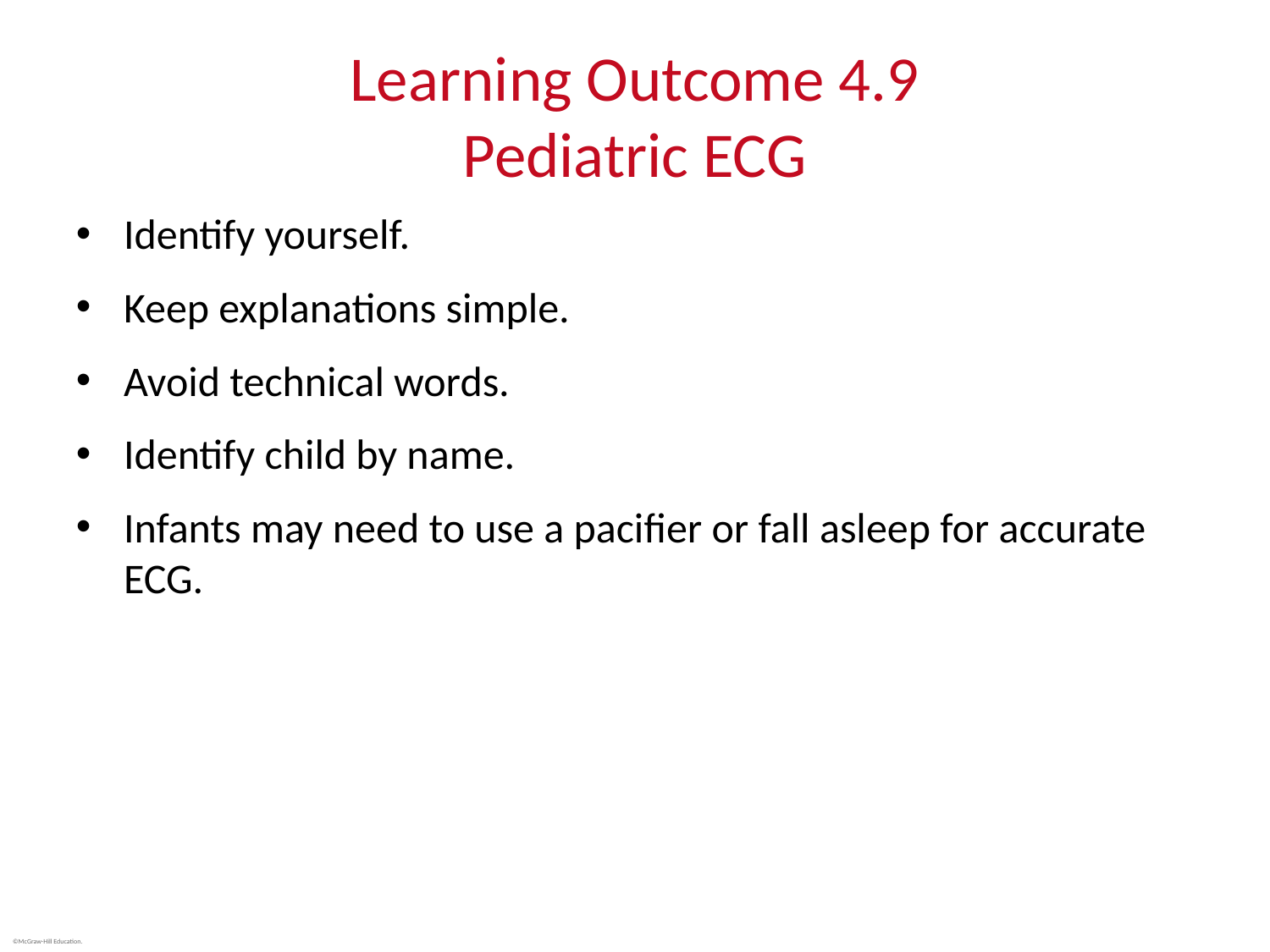

# Learning Outcome 4.9 Pediatric ECG
Identify yourself.
Keep explanations simple.
Avoid technical words.
Identify child by name.
Infants may need to use a pacifier or fall asleep for accurate ECG.